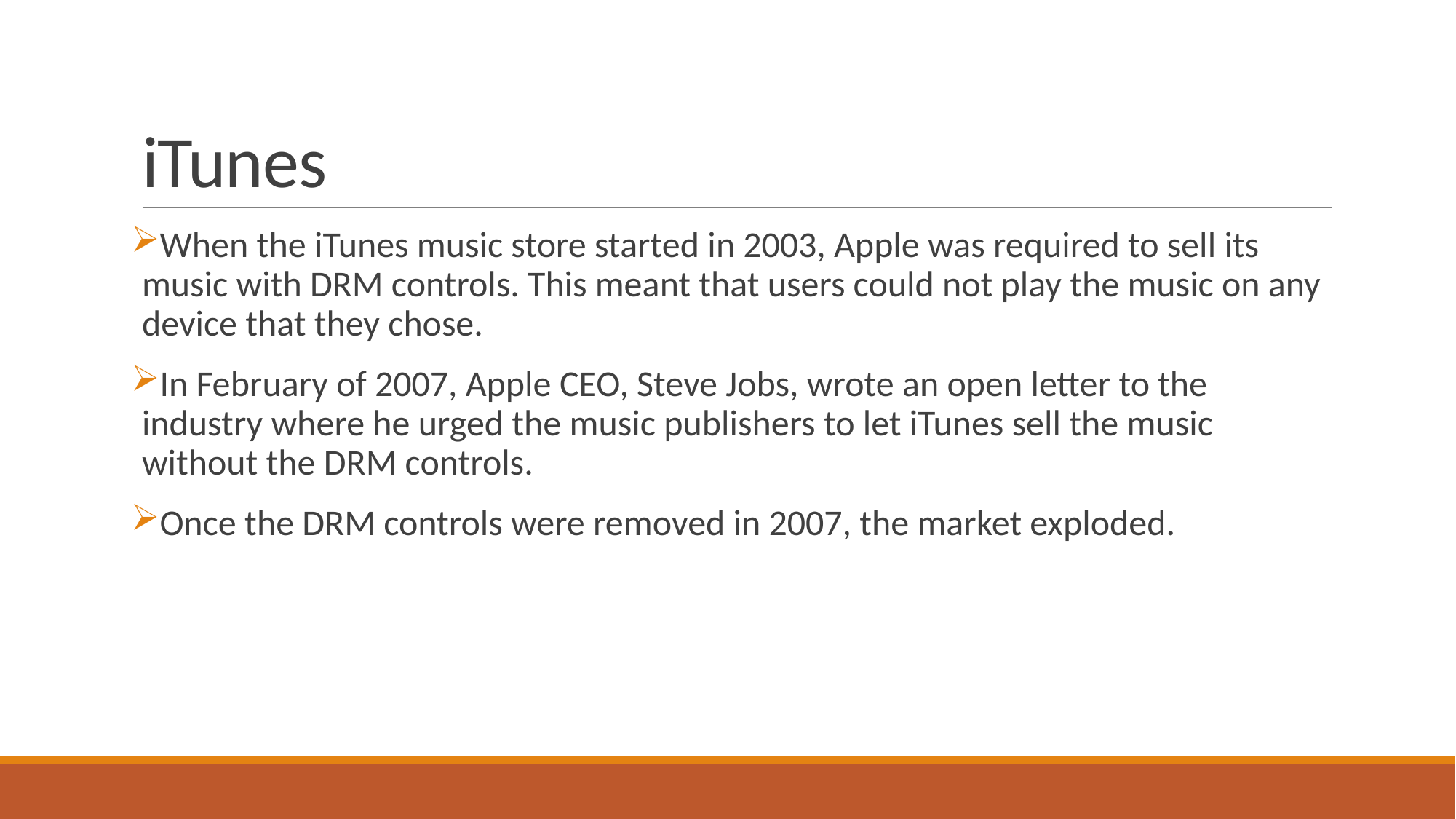

# iTunes
When the iTunes music store started in 2003, Apple was required to sell its music with DRM controls. This meant that users could not play the music on any device that they chose.
In February of 2007, Apple CEO, Steve Jobs, wrote an open letter to the industry where he urged the music publishers to let iTunes sell the music without the DRM controls.
Once the DRM controls were removed in 2007, the market exploded.